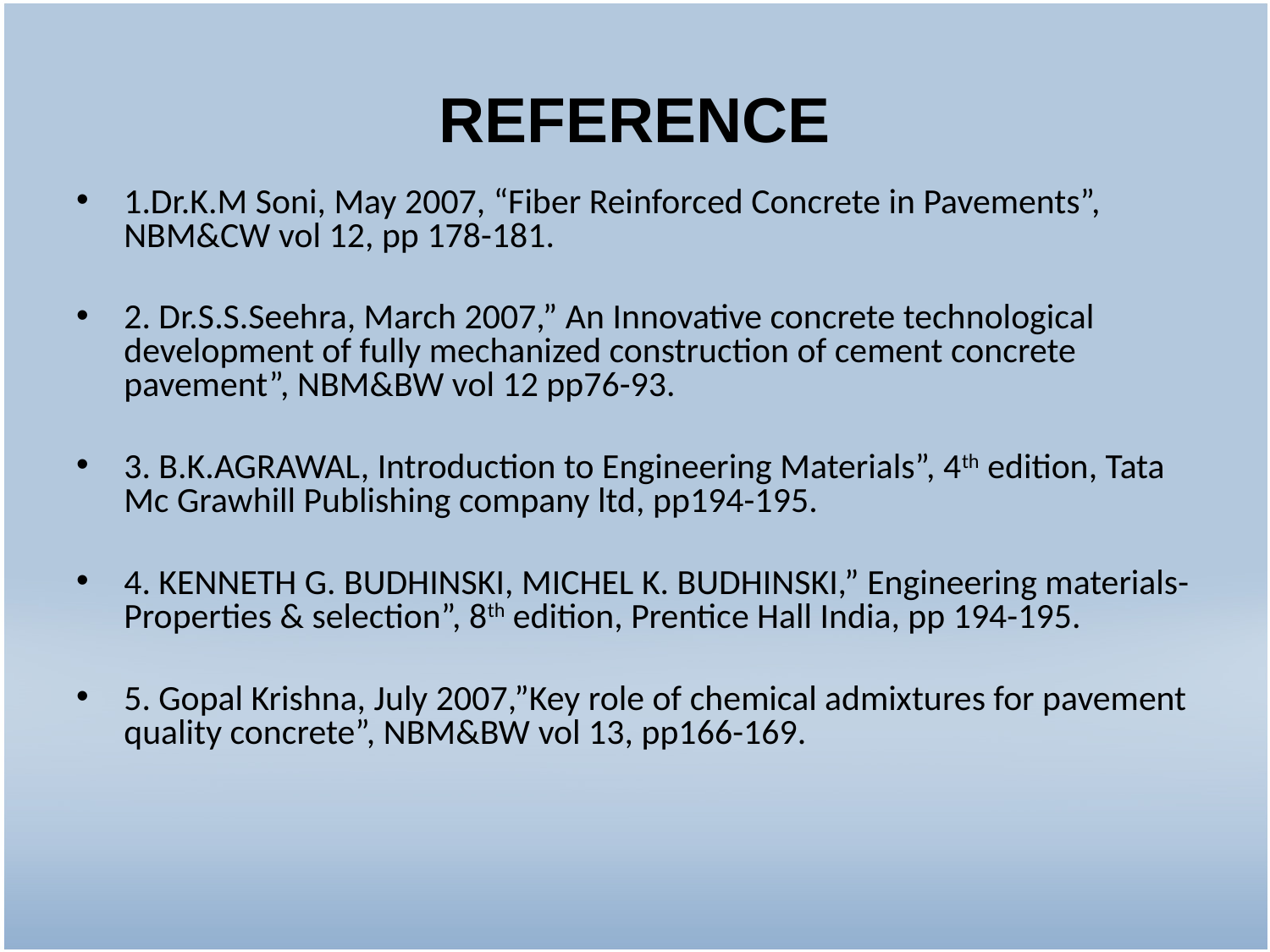

REFERENCE
1.Dr.K.M Soni, May 2007, “Fiber Reinforced Concrete in Pavements”, NBM&CW vol 12, pp 178-181.

2. Dr.S.S.Seehra, March 2007,” An Innovative concrete technological development of fully mechanized construction of cement concrete pavement”, NBM&BW vol 12 pp76-93.

3. B.K.AGRAWAL, Introduction to Engineering Materials”, 4th edition, Tata Mc Grawhill Publishing company ltd, pp194-195.

4. KENNETH G. BUDHINSKI, MICHEL K. BUDHINSKI,” Engineering materials-Properties & selection”, 8th edition, Prentice Hall India, pp 194-195.

5. Gopal Krishna, July 2007,”Key role of chemical admixtures for pavement quality concrete”, NBM&BW vol 13, pp166-169.